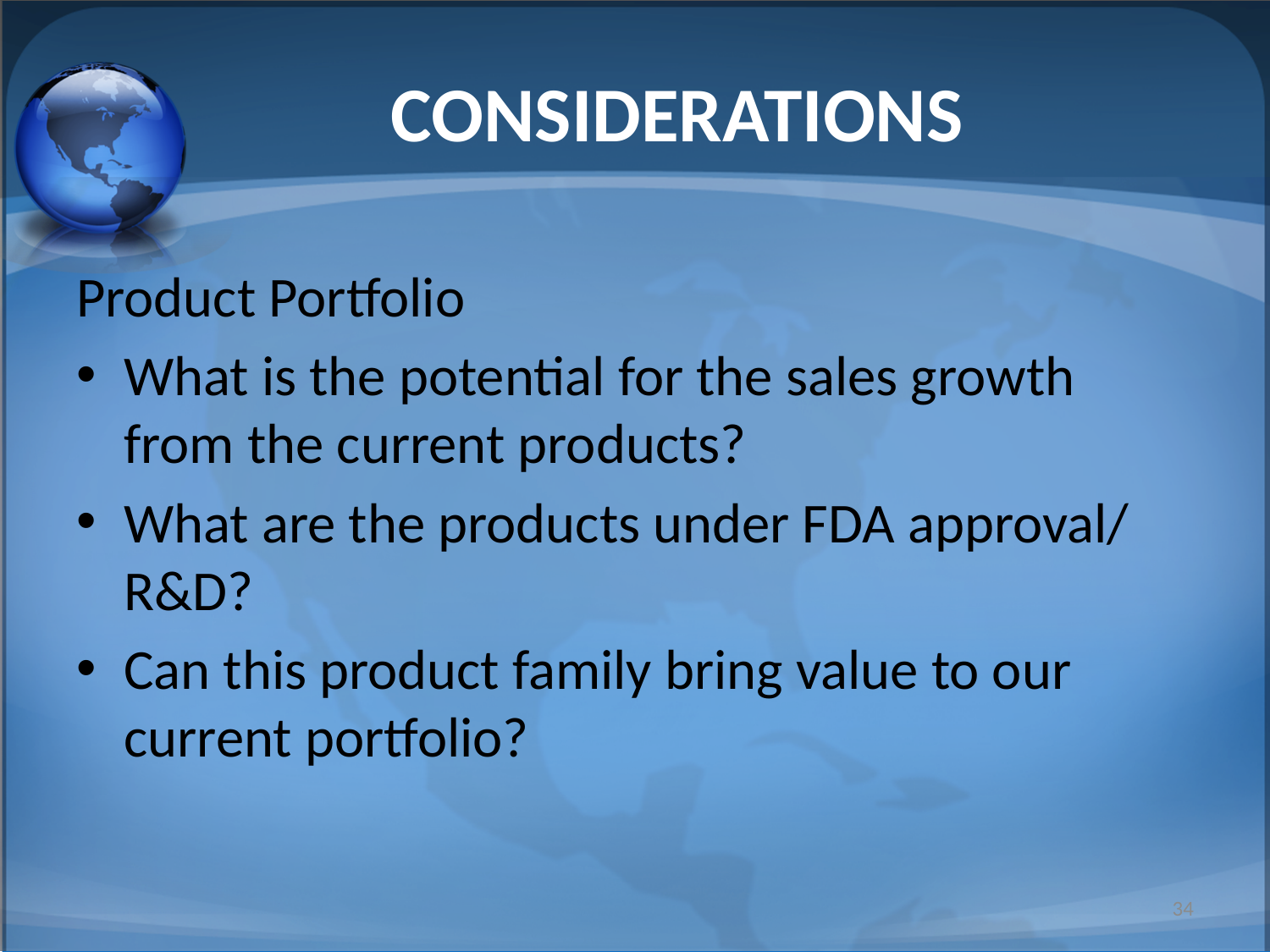

# CONSIDERATIONS
Product Portfolio
What is the potential for the sales growth from the current products?
What are the products under FDA approval/ R&D?
Can this product family bring value to our current portfolio?

34